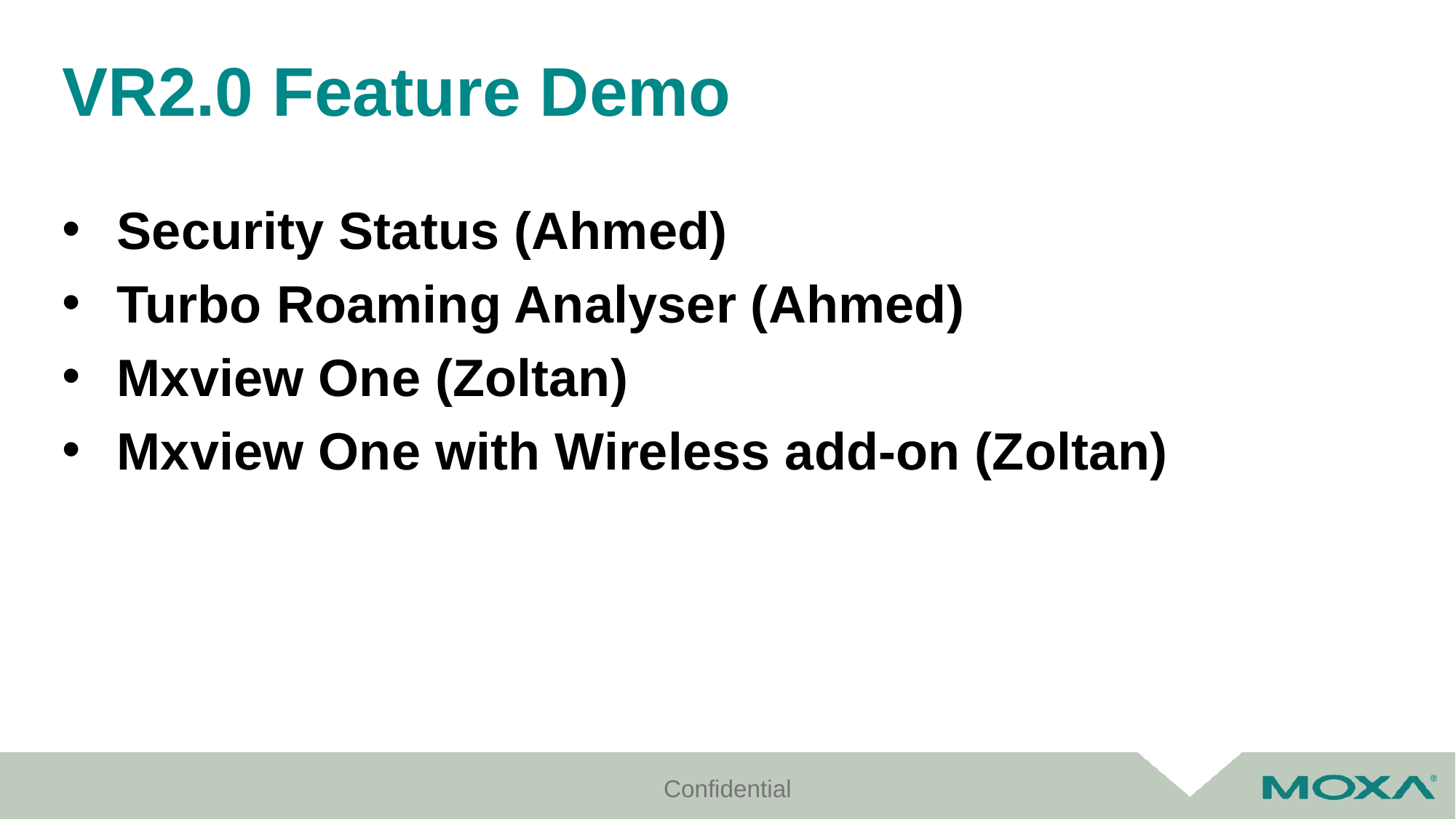

# VR2.0 Feature Demo
Security Status (Ahmed)
Turbo Roaming Analyser (Ahmed)
Mxview One (Zoltan)
Mxview One with Wireless add-on (Zoltan)